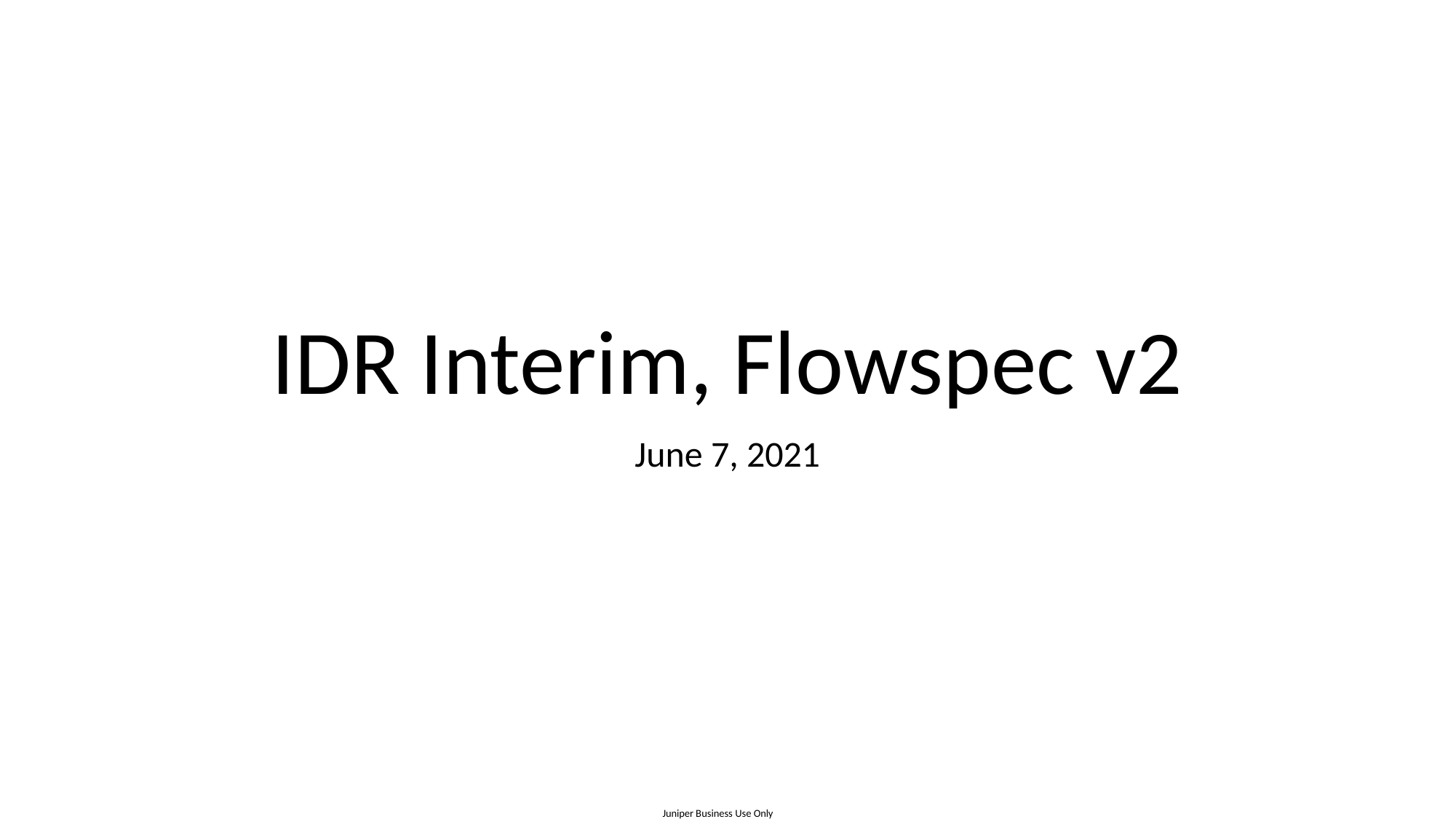

# IDR Interim, Flowspec v2
June 7, 2021